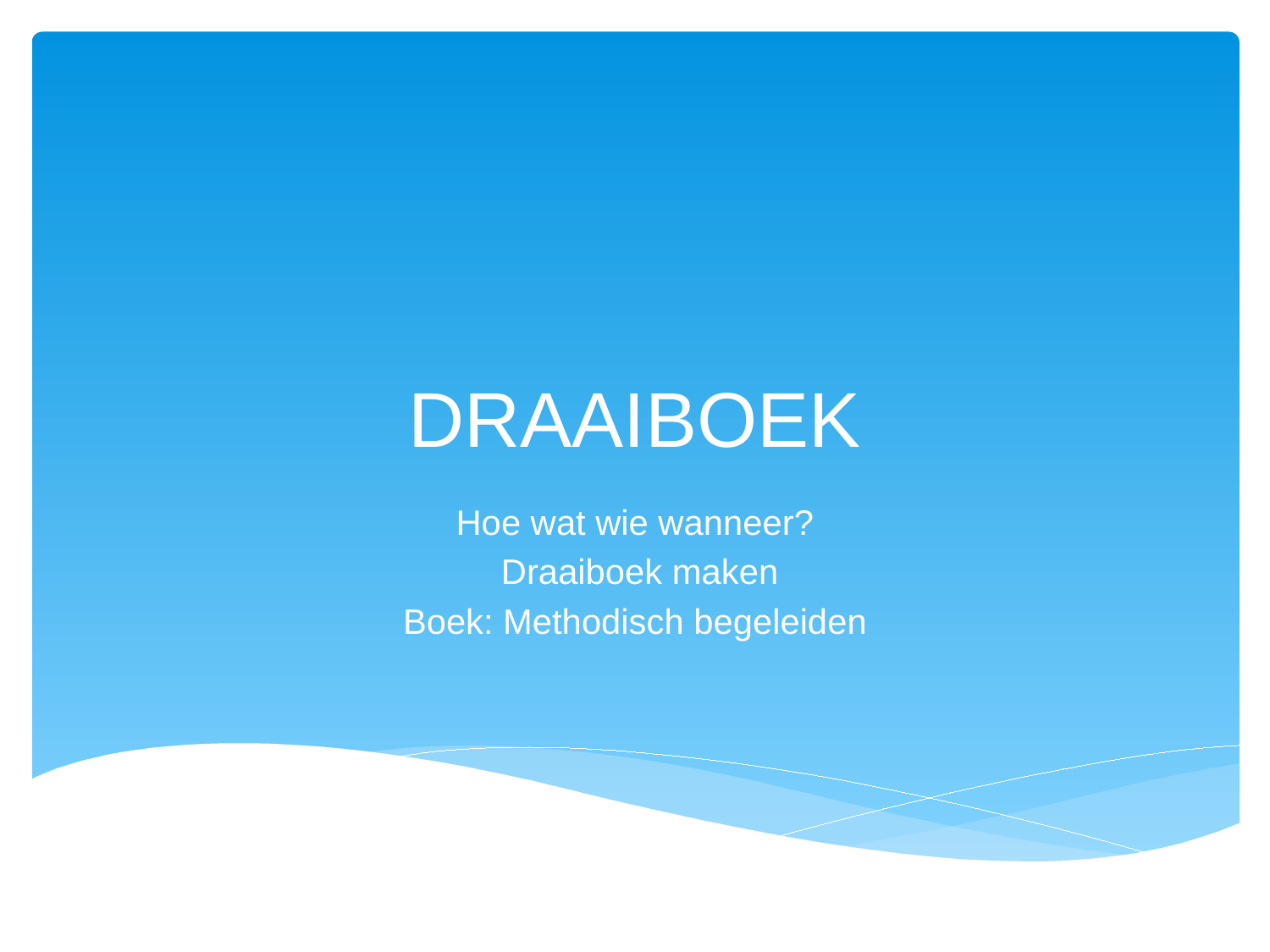

# DRAAIBOEK
Hoe wat wie wanneer?
 Draaiboek maken
Boek: Methodisch begeleiden